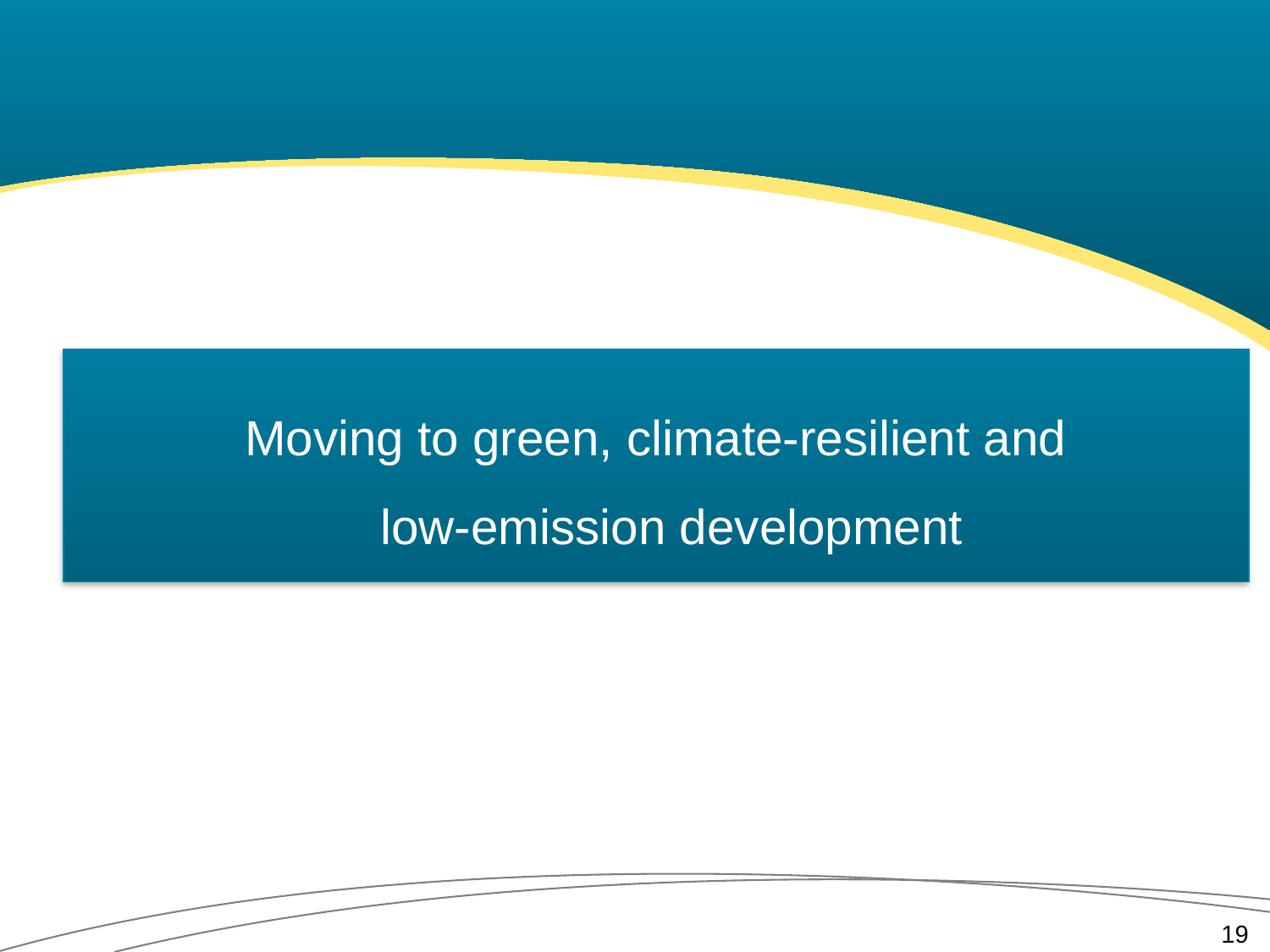

Moving to green, climate-resilient and
low-emission development
19